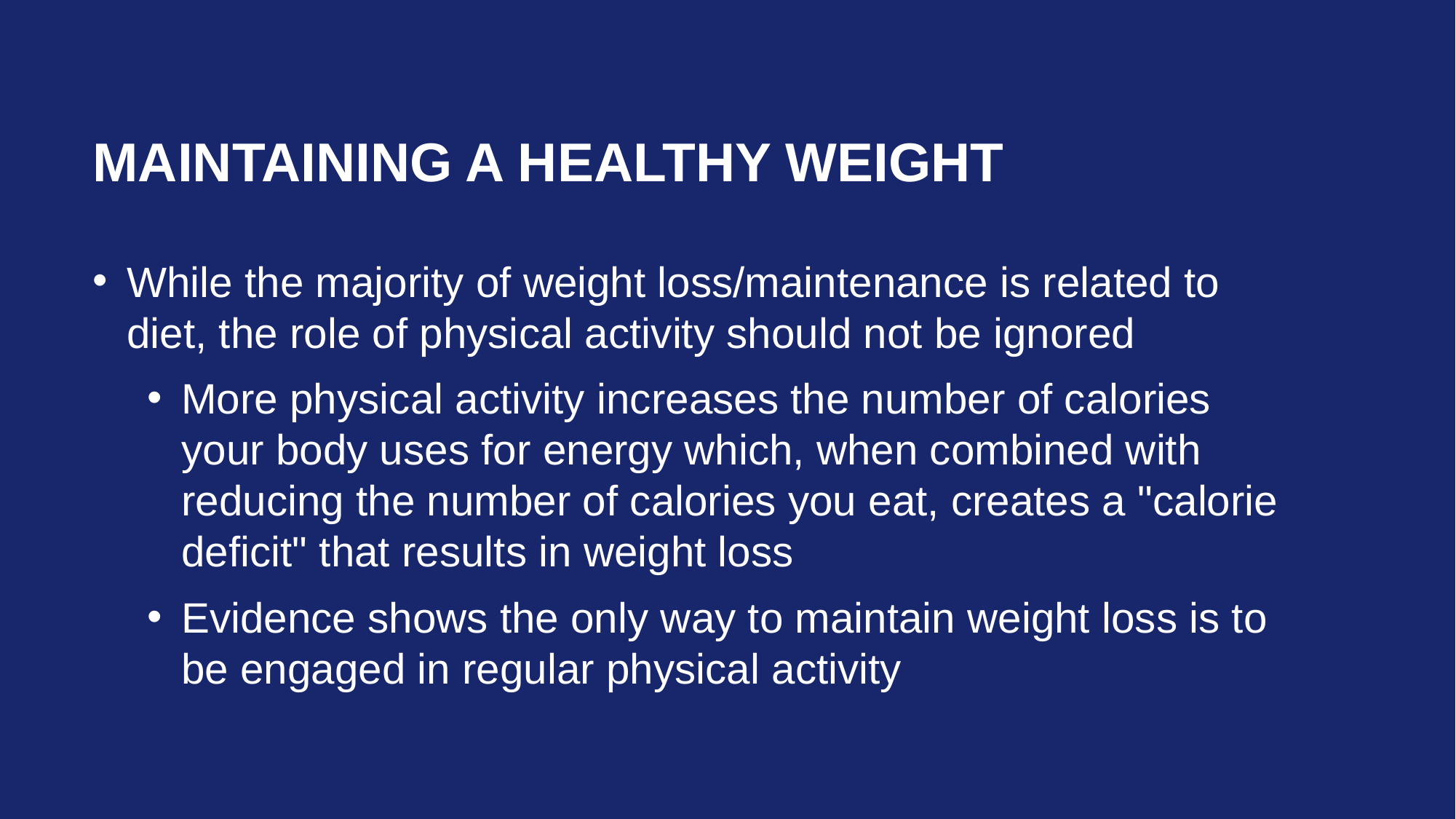

# Maintaining a Healthy Weight
While the majority of weight loss/maintenance is related to diet, the role of physical activity should not be ignored
More physical activity increases the number of calories your body uses for energy which, when combined with reducing the number of calories you eat, creates a "calorie deficit" that results in weight loss
Evidence shows the only way to maintain weight loss is to be engaged in regular physical activity